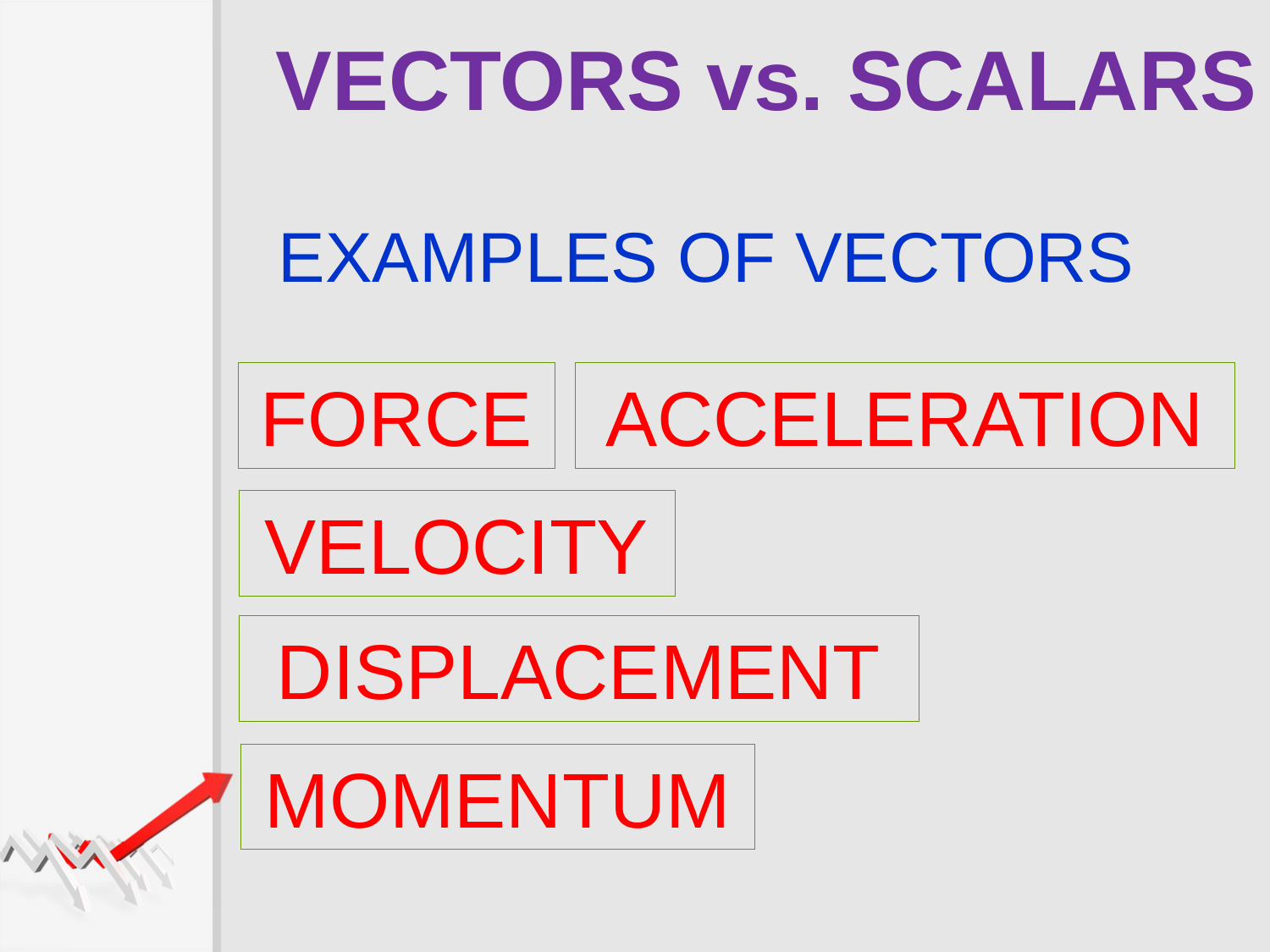

# VECTORS vs. SCALARS
EXAMPLES OF VECTORS
FORCE
ACCELERATION
VELOCITY
DISPLACEMENT
MOMENTUM